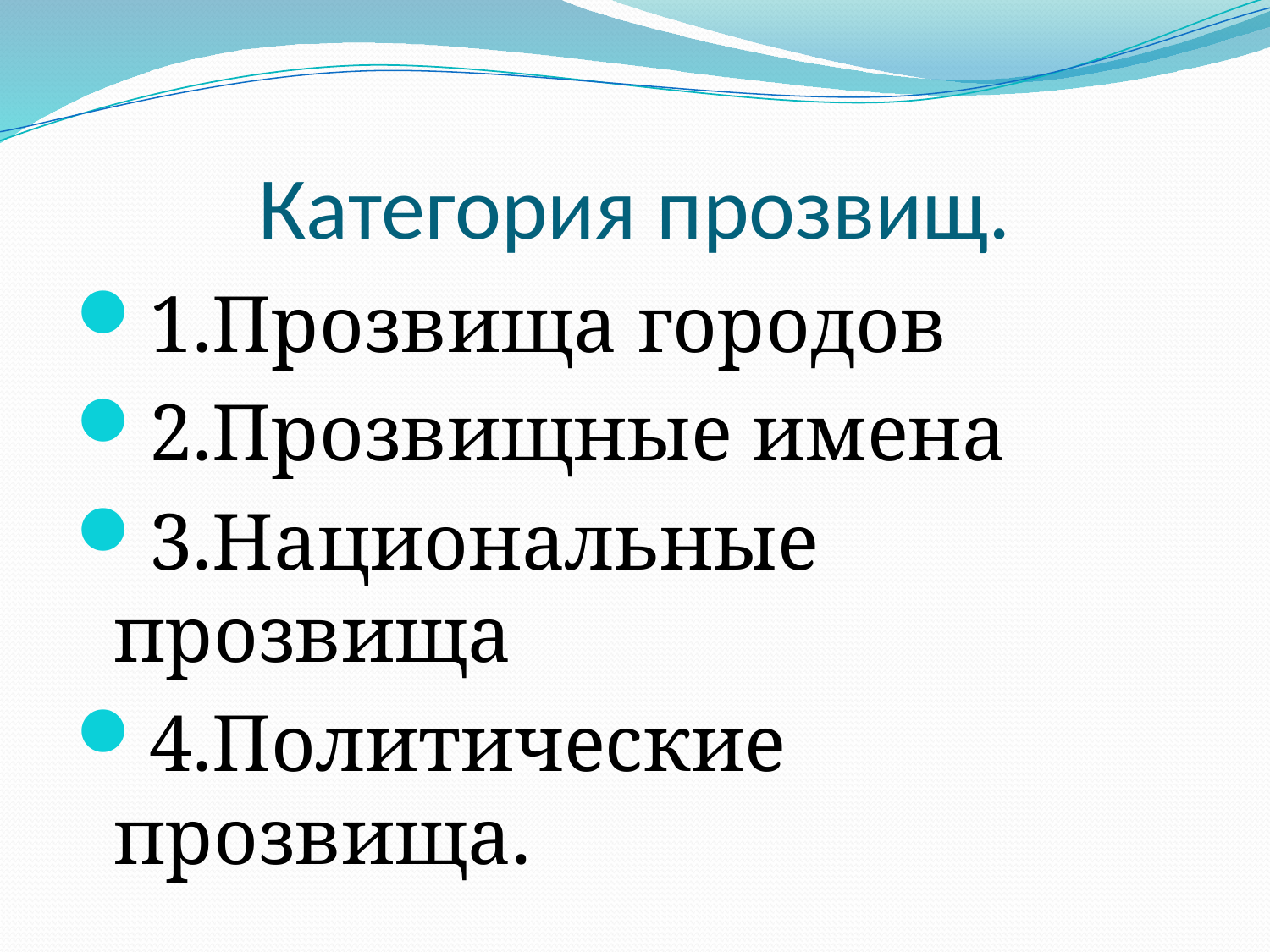

# Категория прозвищ.
1.Прозвища городов
2.Прозвищные имена
3.Национальные прозвища
4.Политические прозвища.